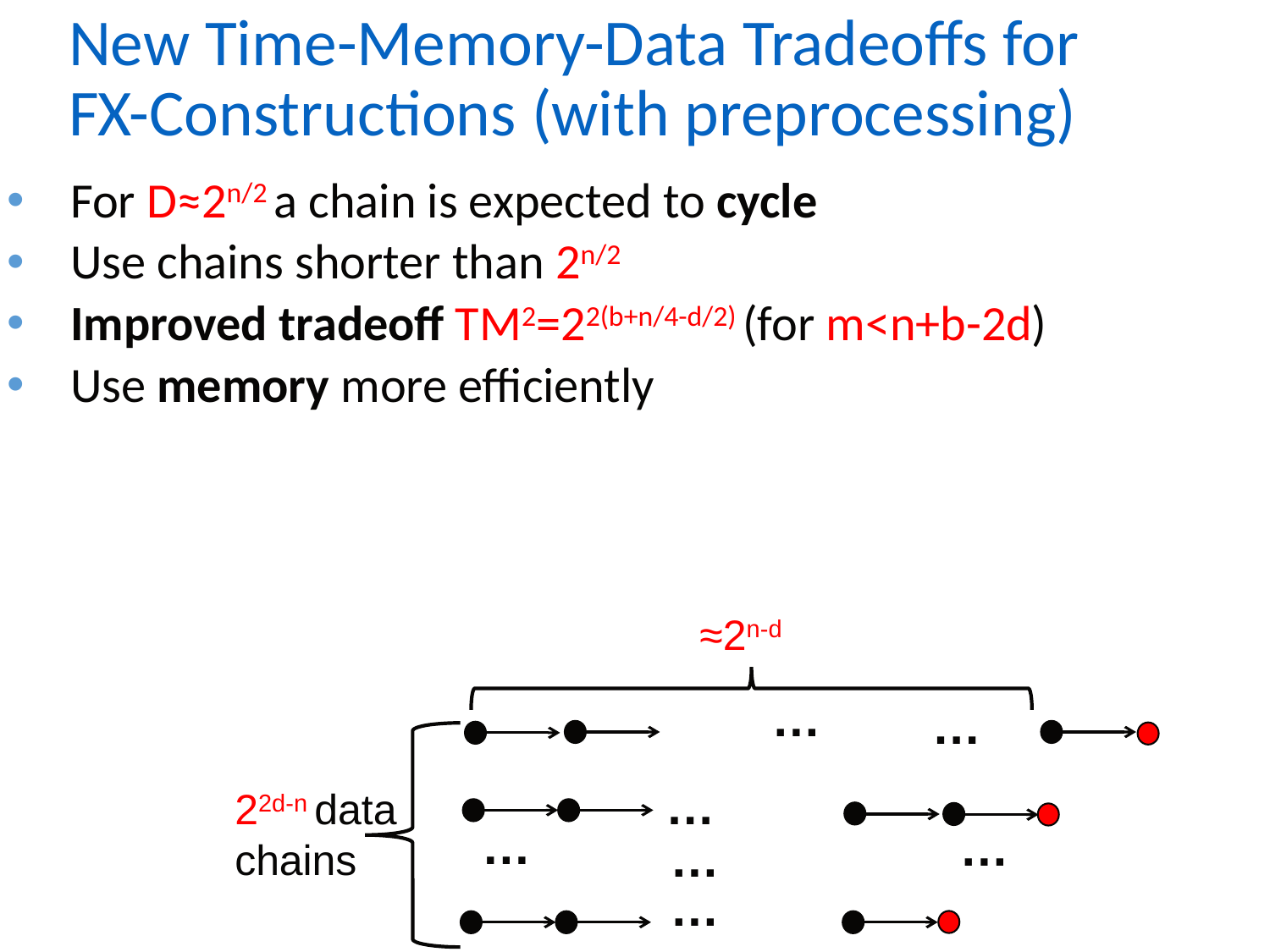

# New Time-Memory-Data Tradeoffs for FX-Constructions (with preprocessing)
For D≈2n/2 a chain is expected to cycle
Use chains shorter than 2n/2
Improved tradeoff TM2=22(b+n/4-d/2) (for m<n+b-2d)
Use memory more efficiently

≈2n-d
…
…

…
22d-n data chains

…
…
…
…